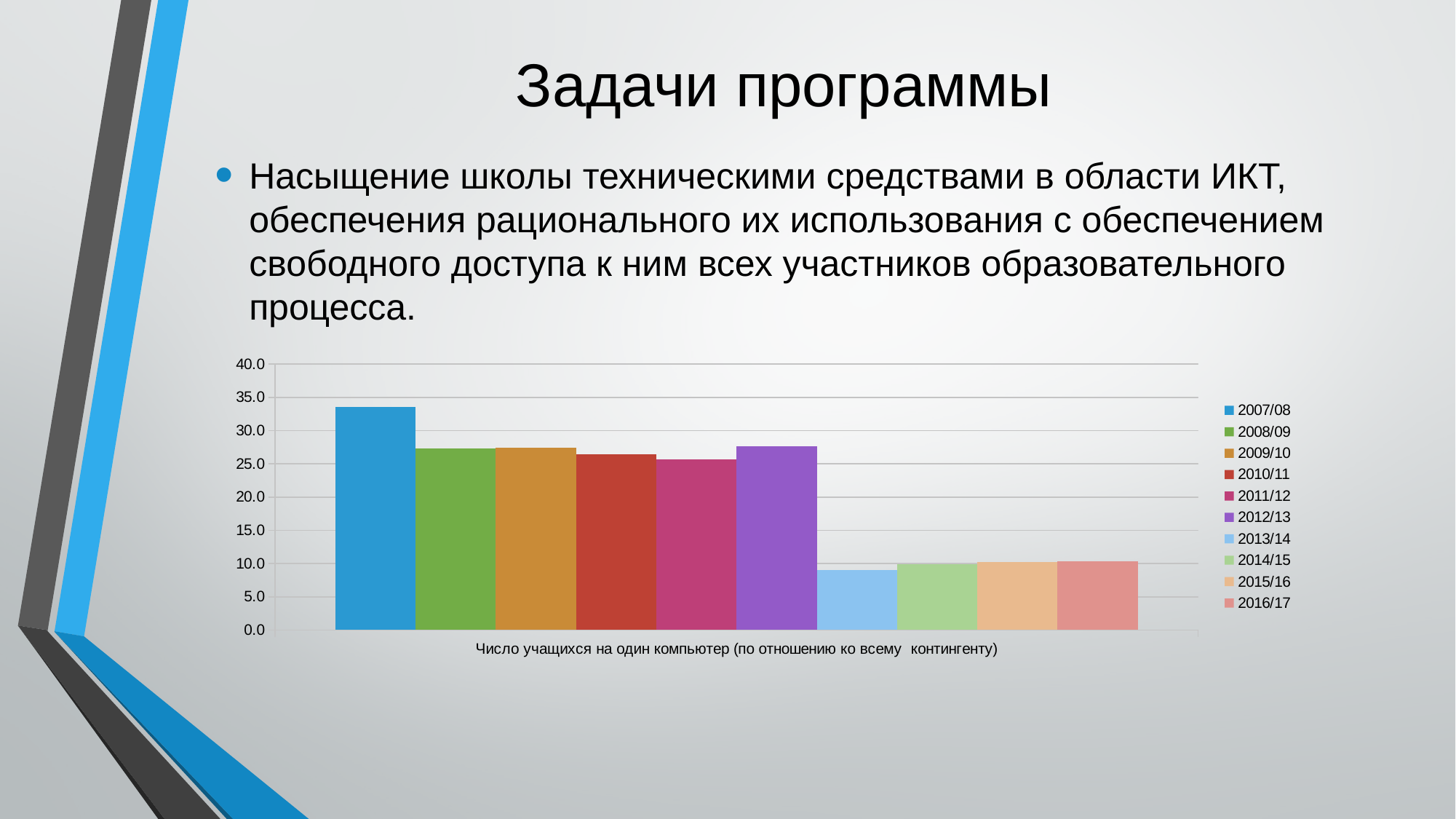

# Задачи программы
Насыщение школы техническими средствами в области ИКТ, обеспечения рационального их использования с обеспечением свободного доступа к ним всех участников образовательного процесса.

### Chart

| Category | 2007/08 | 2008/09 | 2009/10 | 2010/11 | 2011/12 | 2012/13 | 2013/14 | 2014/15 | 2015/16 | 2016/17 |
|---|---|---|---|---|---|---|---|---|---|---|
| Число учащихся на один компьютер (по отношению ко всему  контингенту) | 33.578947368421055 | 27.31111111111111 | 27.377777777777776 | 26.4 | 25.666666666666668 | 27.595238095238095 | 8.977941176470589 | 9.88888888888889 | 10.203125 | 10.388059701492537 |